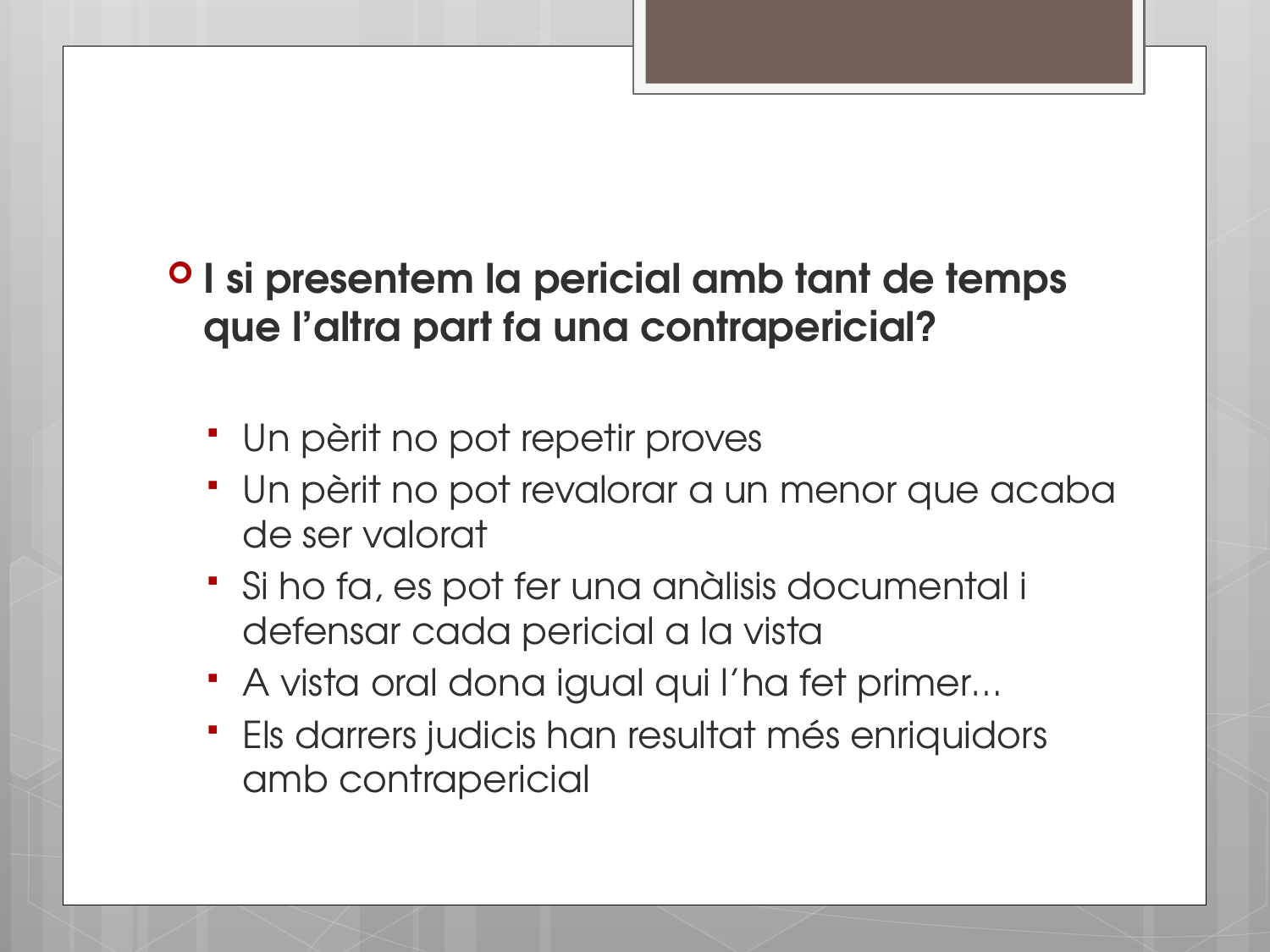

I si presentem la pericial amb tant de temps que l’altra part fa una contrapericial?

Un pèrit no pot repetir proves
Un pèrit no pot revalorar a un menor que acaba de ser valorat
Si ho fa, es pot fer una anàlisis documental i defensar cada pericial a la vista
A vista oral dona igual qui l’ha fet primer…
Els darrers judicis han resultat més enriquidors amb contrapericial